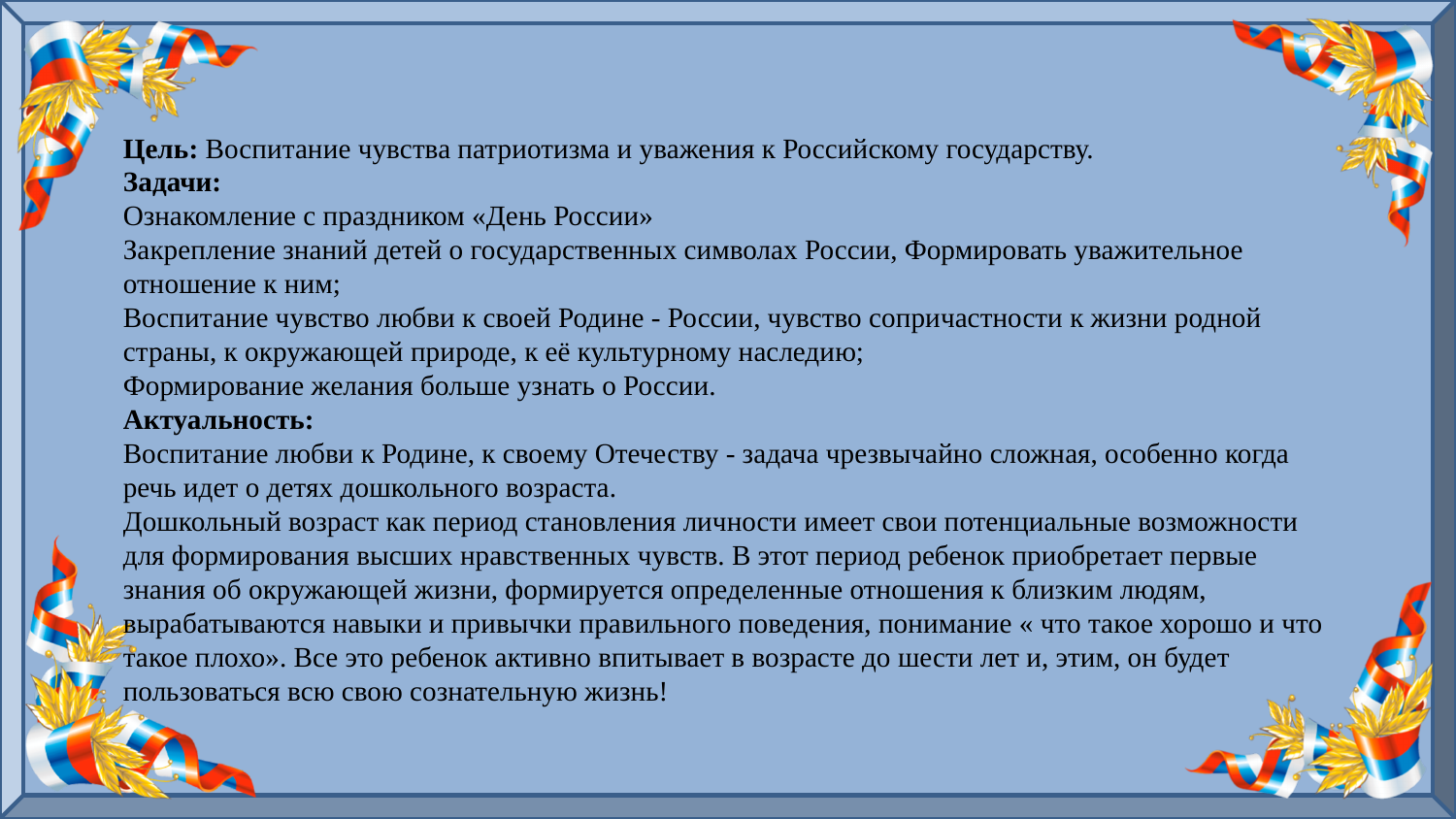

Цель: Воспитание чувства патриотизма и уважения к Российскому государству.
Задачи:
Ознакомление с праздником «День России»
Закрепление знаний детей о государственных символах России, Формировать уважительное отношение к ним;
Воспитание чувство любви к своей Родине - России, чувство сопричастности к жизни родной страны, к окружающей природе, к её культурному наследию;
Формирование желания больше узнать о России.
Актуальность:
Воспитание любви к Родине, к своему Отечеству - задача чрезвычайно сложная, особенно когда речь идет о детях дошкольного возраста.
Дошкольный возраст как период становления личности имеет свои потенциальные возможности для формирования высших нравственных чувств. В этот период ребенок приобретает первые знания об окружающей жизни, формируется определенные отношения к близким людям, вырабатываются навыки и привычки правильного поведения, понимание « что такое хорошо и что такое плохо». Все это ребенок активно впитывает в возрасте до шести лет и, этим, он будет пользоваться всю свою сознательную жизнь!